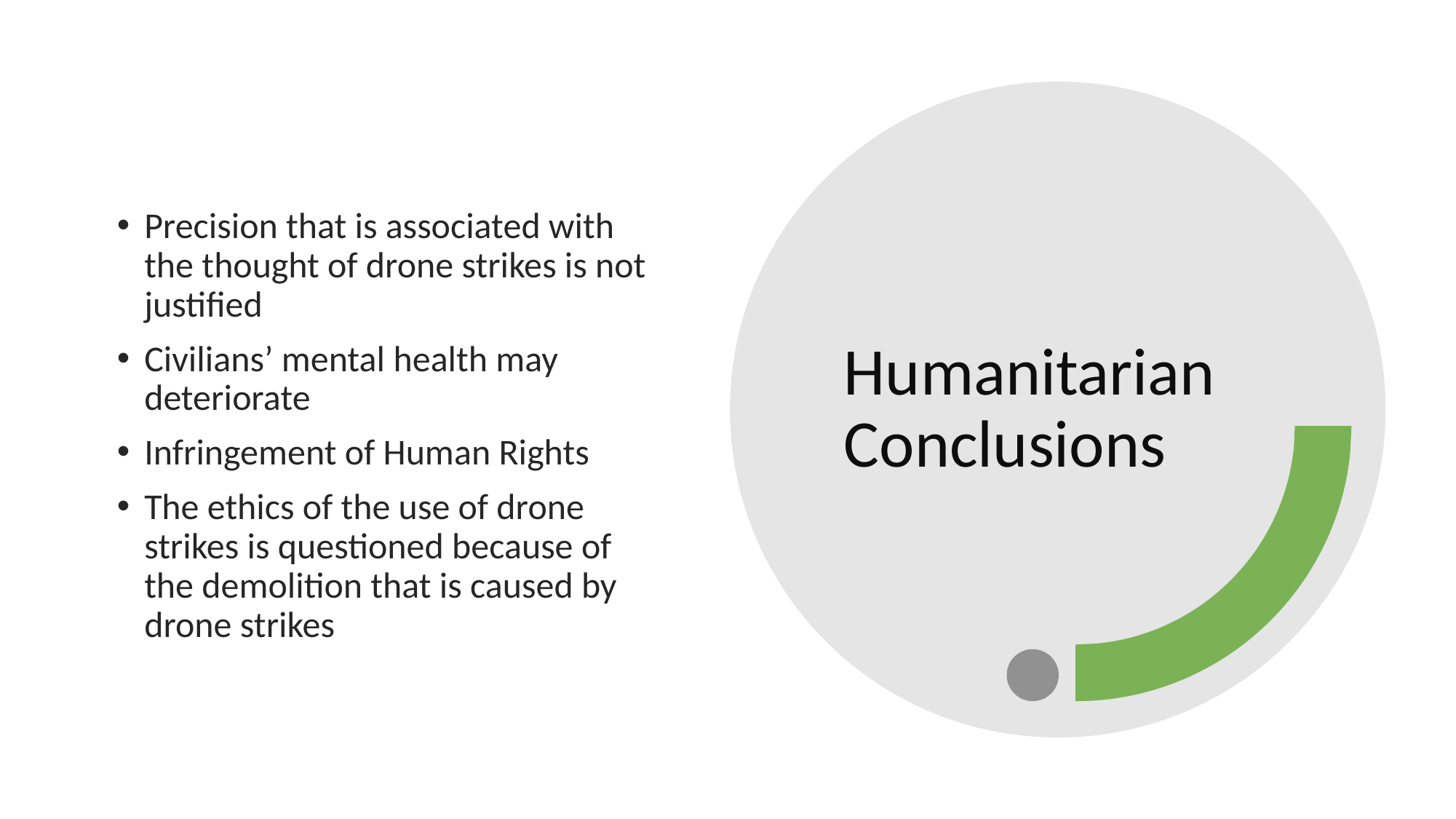

Precision that is associated with the thought of drone strikes is not justified
Civilians’ mental health may deteriorate
Infringement of Human Rights
The ethics of the use of drone strikes is questioned because of the demolition that is caused by drone strikes
# Humanitarian Conclusions